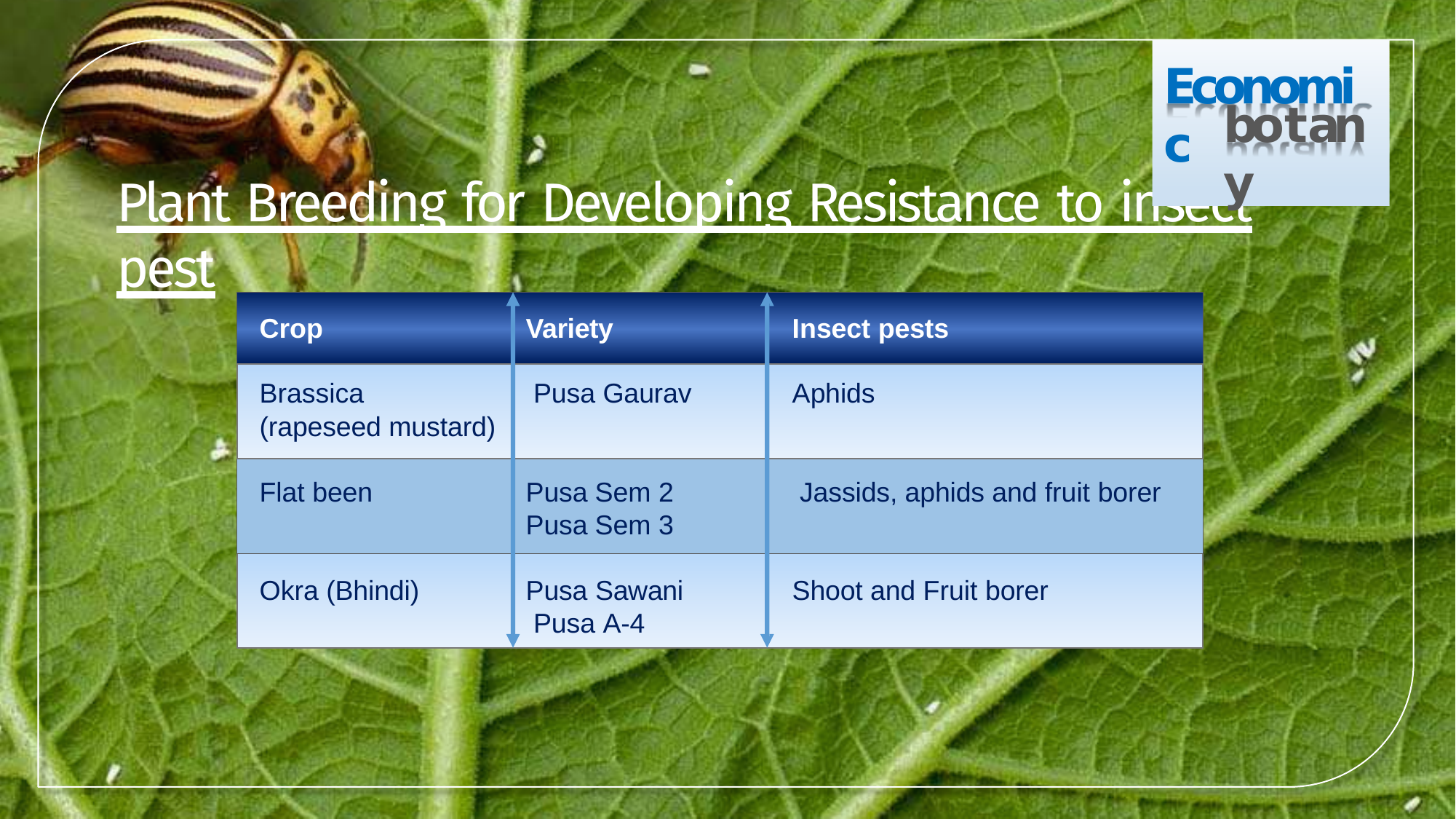

# Economic
botany

Plant Breeding for Developing Resistance to insect pest

Crop
Variety
Insect pests

Brassica
(rapeseed mustard)
Pusa Gaurav
Aphids

Flat been
Pusa Sem 2
Pusa Sem 3
Jassids, aphids and fruit borer

Okra (Bhindi)
Pusa Sawani  Pusa A-4
Shoot and Fruit borer